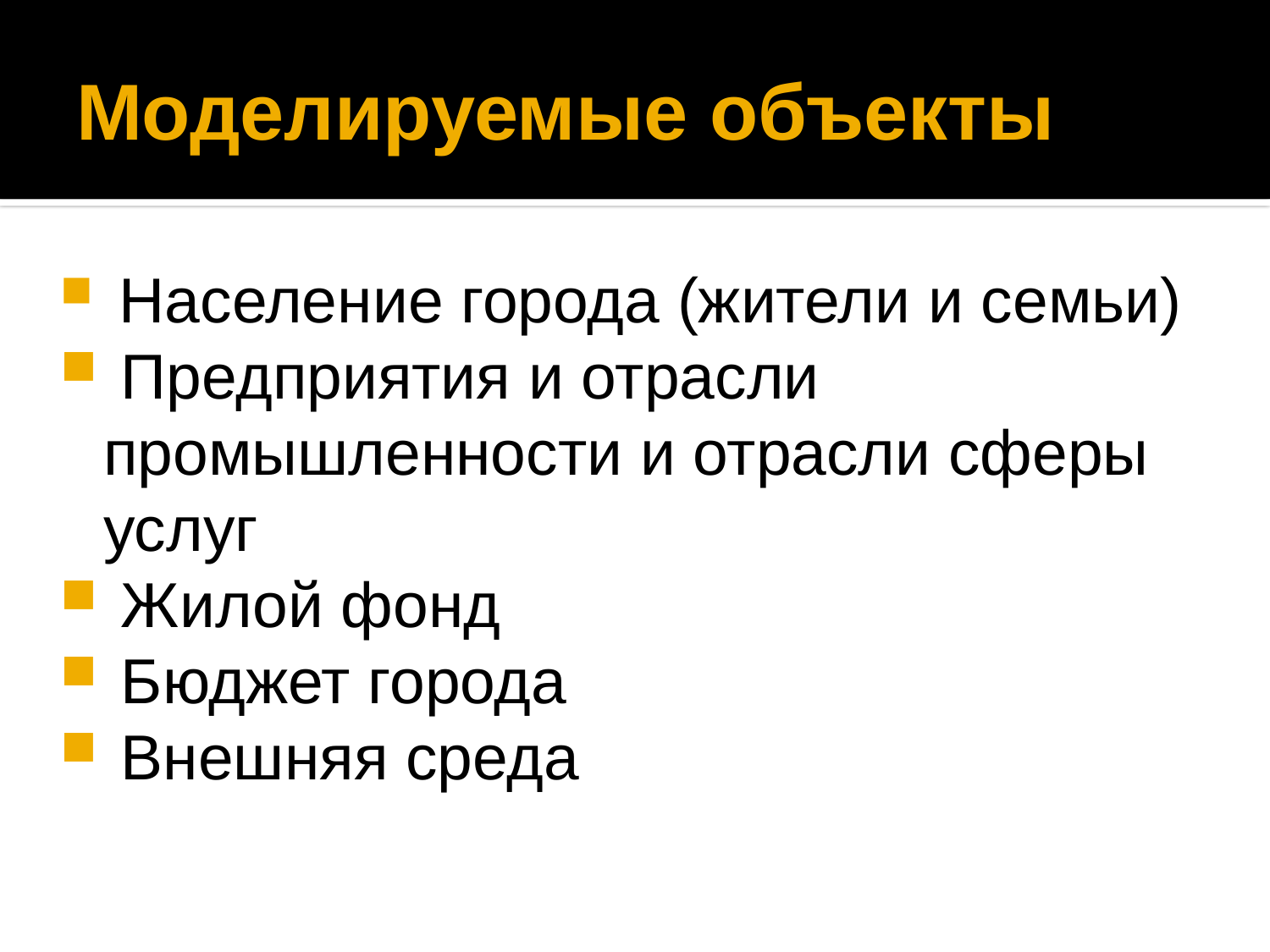

# Моделируемые объекты
 Население города (жители и семьи)
 Предприятия и отрасли промышленности и отрасли сферы услуг
 Жилой фонд
 Бюджет города
 Внешняя среда